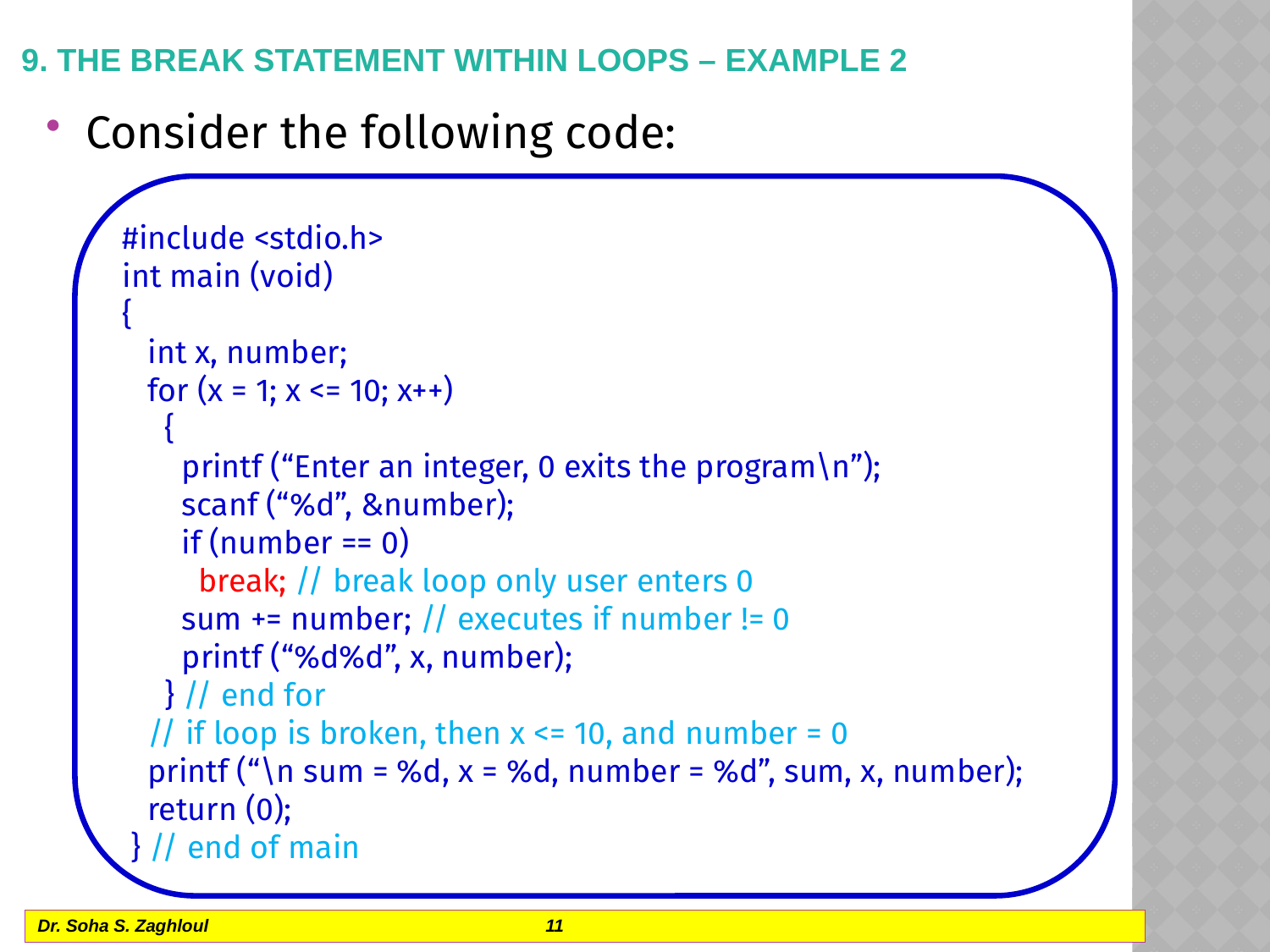

# 9. The break statement within loops – Example 2
Consider the following code:

#include <stdio.h>
int main (void)
{
   int x, number;
   for (x = 1; x <= 10; x++)
     {
       printf (“Enter an integer, 0 exits the program\n”);
       scanf (“%d”, &number);
       if (number == 0)
         break; // break loop only user enters 0
       sum += number; // executes if number != 0
       printf (“%d%d”, x, number);
     } // end for
   // if loop is broken, then x <= 10, and number = 0
   printf (“\n sum = %d, x = %d, number = %d”, sum, x, number);
   return (0);
 } // end of main

Dr. Soha S. Zaghloul			11